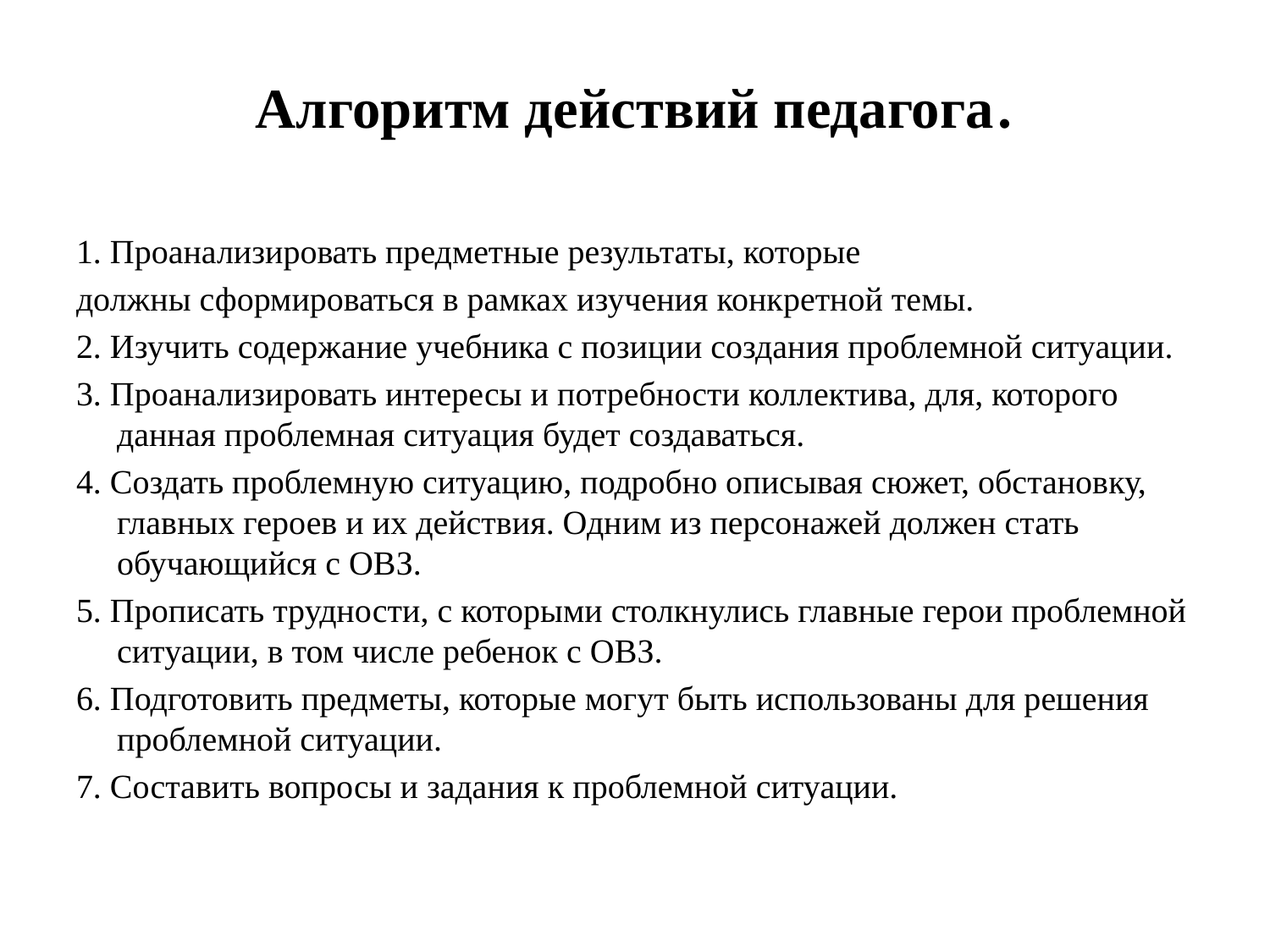

# Алгоритм действий педагога.

1. Проанализировать предметные результаты, которые
должны сформироваться в рамках изучения конкретной темы.
2. Изучить содержание учебника с позиции создания проблемной ситуации.
3. Проанализировать интересы и потребности коллектива, для, которого данная проблемная ситуация будет создаваться.
4. Создать проблемную ситуацию, подробно описывая сюжет, обстановку, главных героев и их действия. Одним из персонажей должен стать обучающийся с ОВЗ.
5. Прописать трудности, с которыми столкнулись главные герои проблемной ситуации, в том числе ребенок с ОВЗ.
6. Подготовить предметы, которые могут быть использованы для решения проблемной ситуации.
7. Составить вопросы и задания к проблемной ситуации.